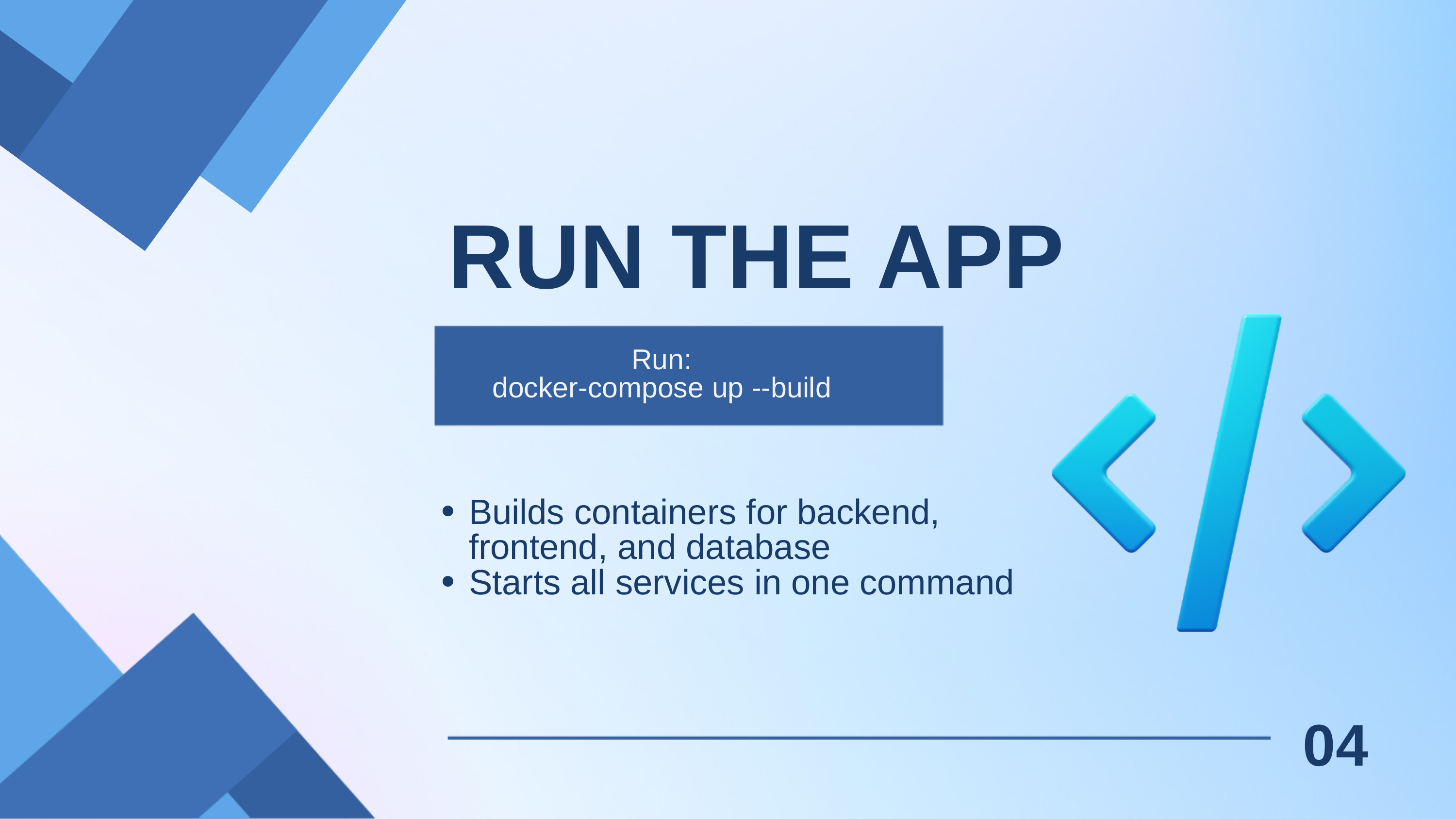

RUN THE APP

Run:
docker-compose up --build

Builds containers for backend, frontend, and database
Starts all services in one command

04